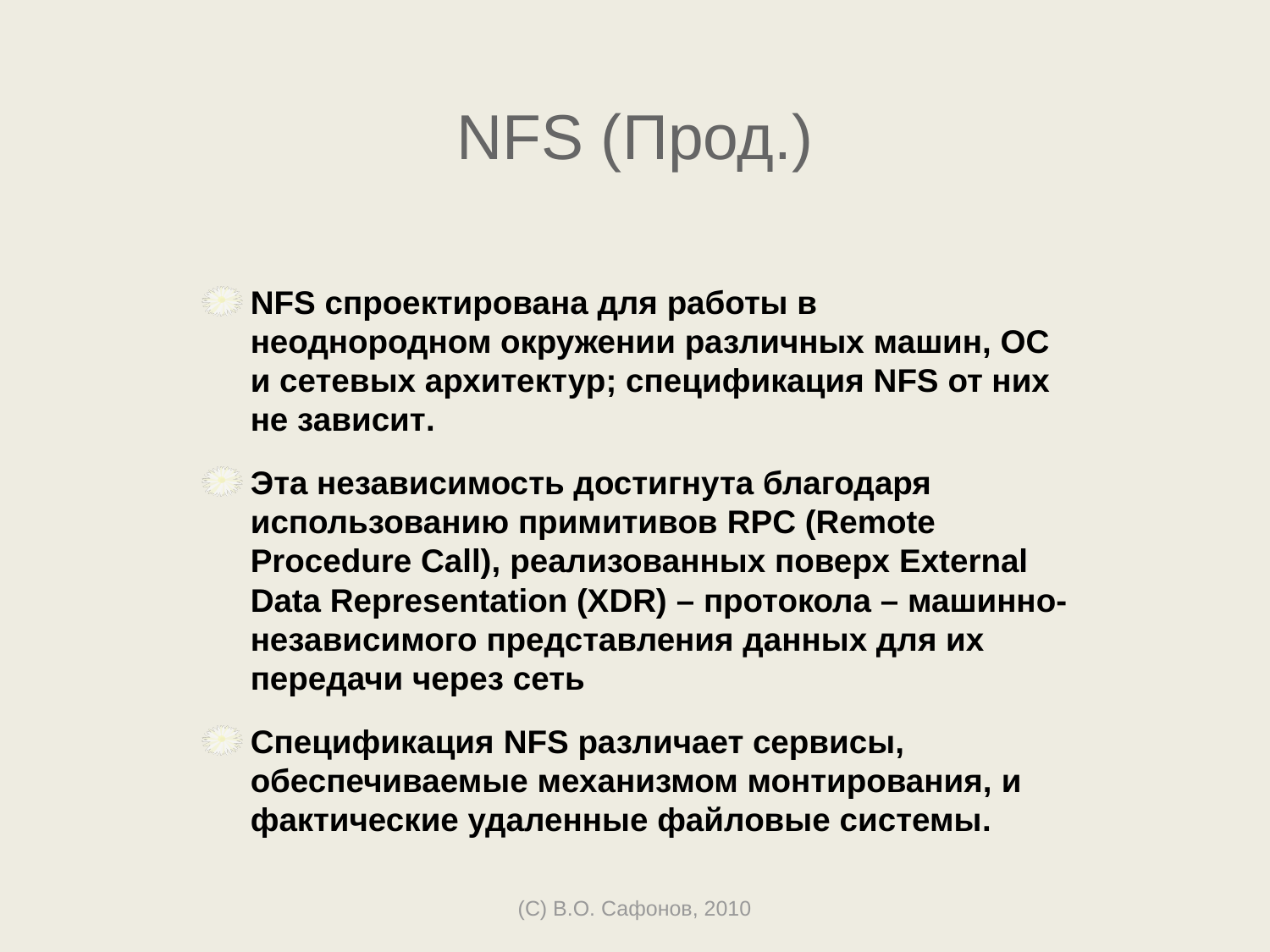

# NFS (Прод.)
NFS спроектирована для работы в неоднородном окружении различных машин, ОС  и сетевых архитектур; спецификация NFS от них не зависит.
Эта независимость достигнута благодаря использованию примитивов RPC (Remote Procedure Call), реализованных поверх External Data Representation (XDR) – протокола – машинно-независимого представления данных для их передачи через сеть
Спецификация NFS различает сервисы,  обеспечиваемые механизмом монтирования, и фактические удаленные файловые системы.
(C) В.О. Сафонов, 2010